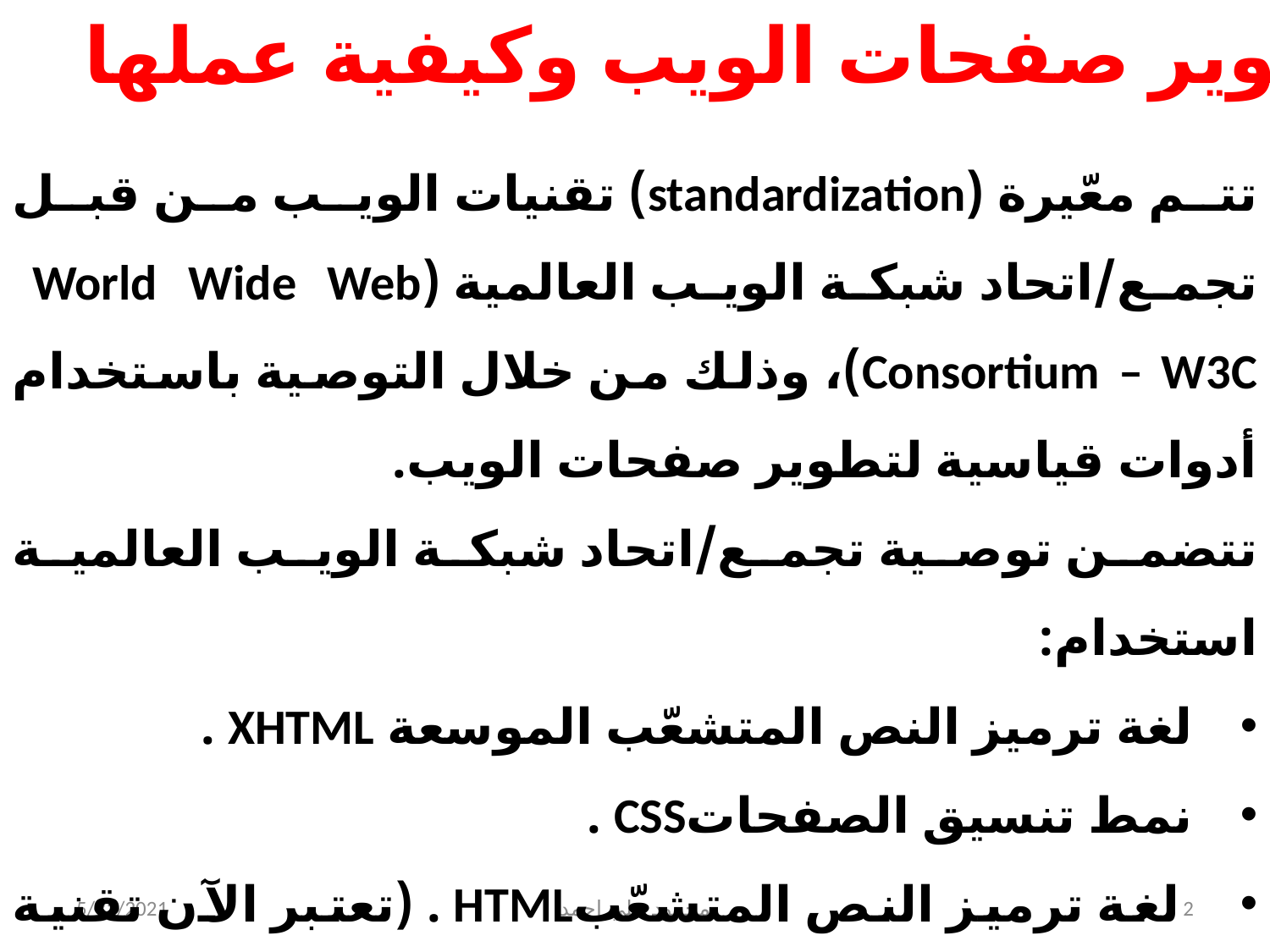

تطوير صفحات الويب وكيفية عملها
تتم معّيرة (standardization) تقنيات الويب من قبل تجمع/اتحاد شبكة الويب العالمية (World Wide Web Consortium – W3C)، وذلك من خلال التوصية باستخدام أدوات قياسية لتطوير صفحات الويب.
تتضمن توصية تجمع/اتحاد شبكة الويب العالمية استخدام:
لغة ترميز النص المتشعّب الموسعة XHTML .
نمط تنسيق الصفحاتCSS .
 لغة ترميز النص المتشعّبHTML . (تعتبر الآن تقنية "قديمة")
لغة الترميز الموسعة XML.
5/31/2021
محمود علي احمد
2